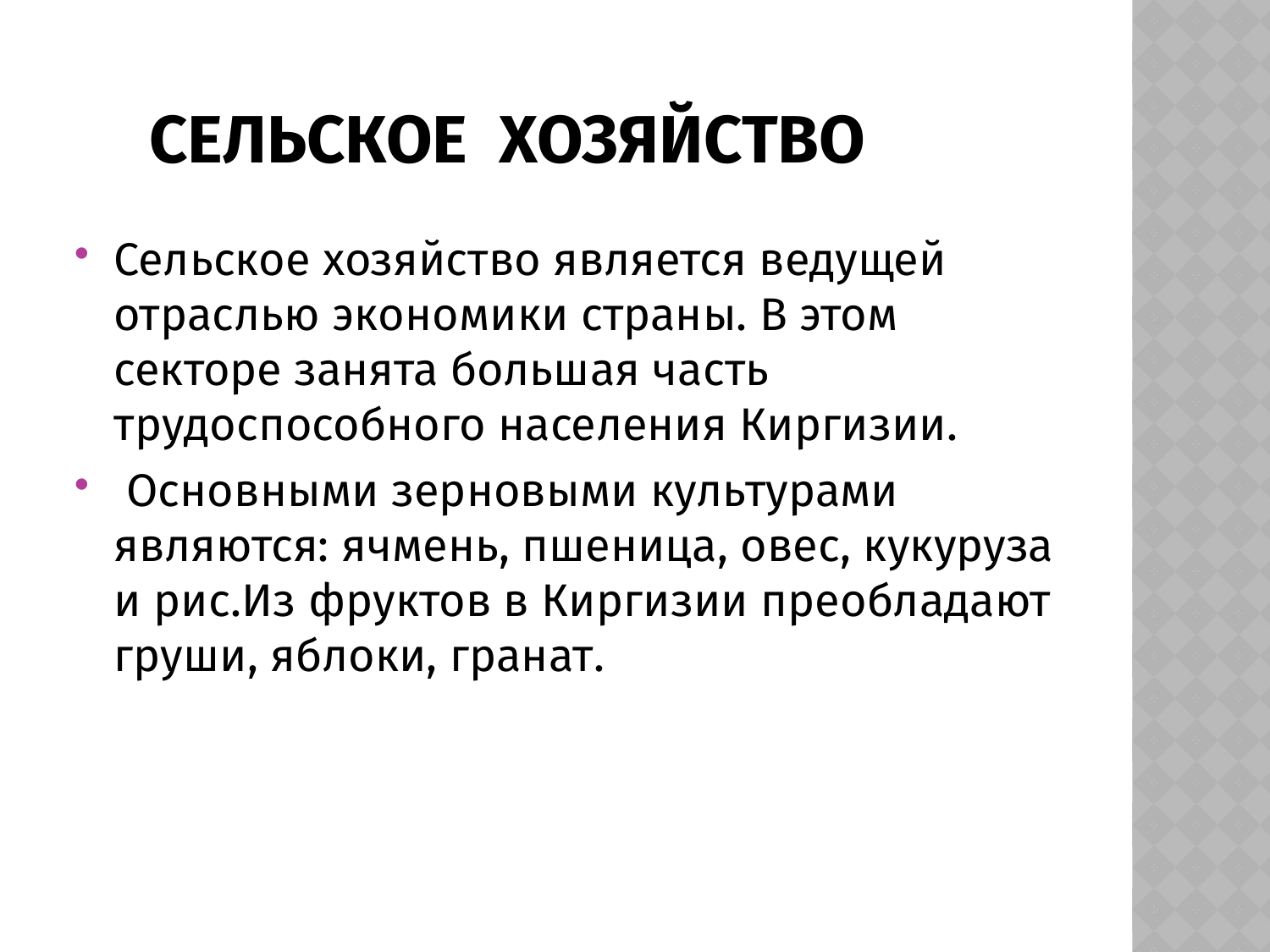

# сельское  хозяйство
Сельское хозяйство является ведущей отраслью экономики страны. В этом секторе занята большая часть трудоспособного населения Киргизии.
 Основными зерновыми культурами являются: ячмень, пшеница, овес, кукуруза и рис.Из фруктов в Киргизии преобладают груши, яблоки, гранат.